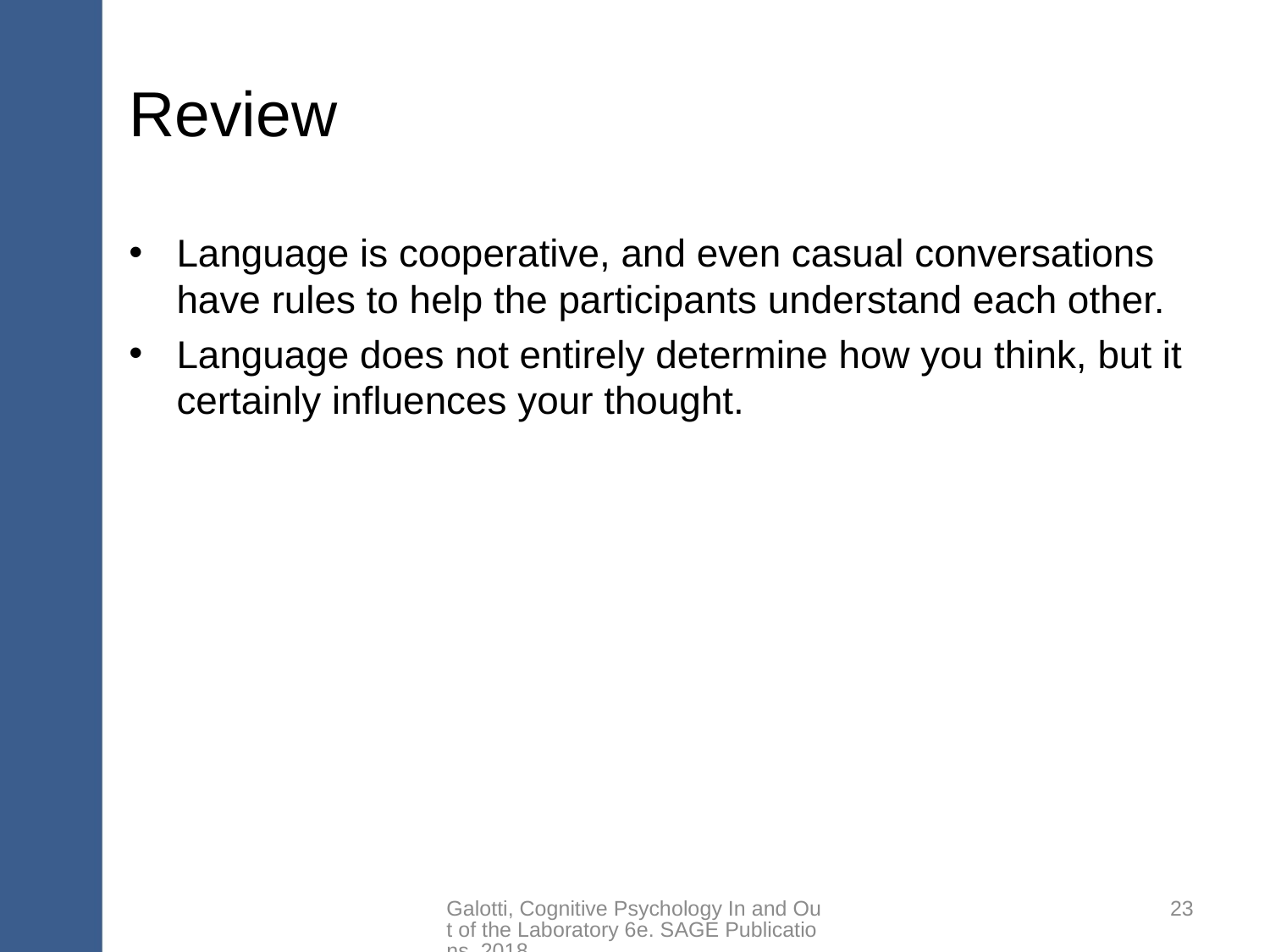

# Review
Language is cooperative, and even casual conversations have rules to help the participants understand each other.
Language does not entirely determine how you think, but it certainly influences your thought.
Galotti, Cognitive Psychology In and Out of the Laboratory 6e. SAGE Publications, 2018.
23